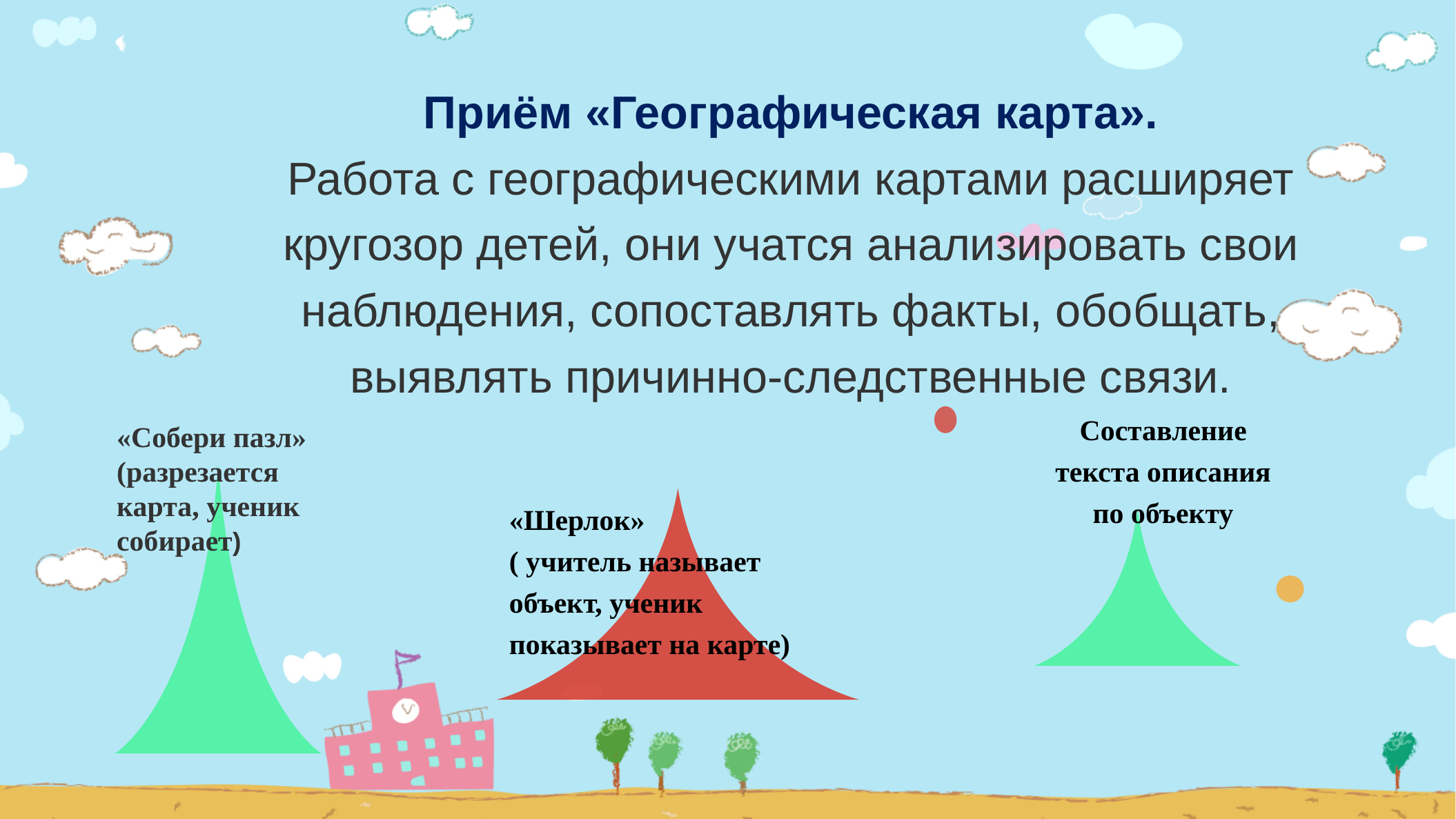

Приём «Географическая карта».
Работа с географическими картами расширяет кругозор детей, они учатся анализировать свои наблюдения, сопоставлять факты, обобщать, выявлять причинно-следственные связи.

Составление текста описания по объекту

«Собери пазл»
(разрезается карта, ученик собирает)

«Шерлок»
( учитель называет объект, ученик показывает на карте)